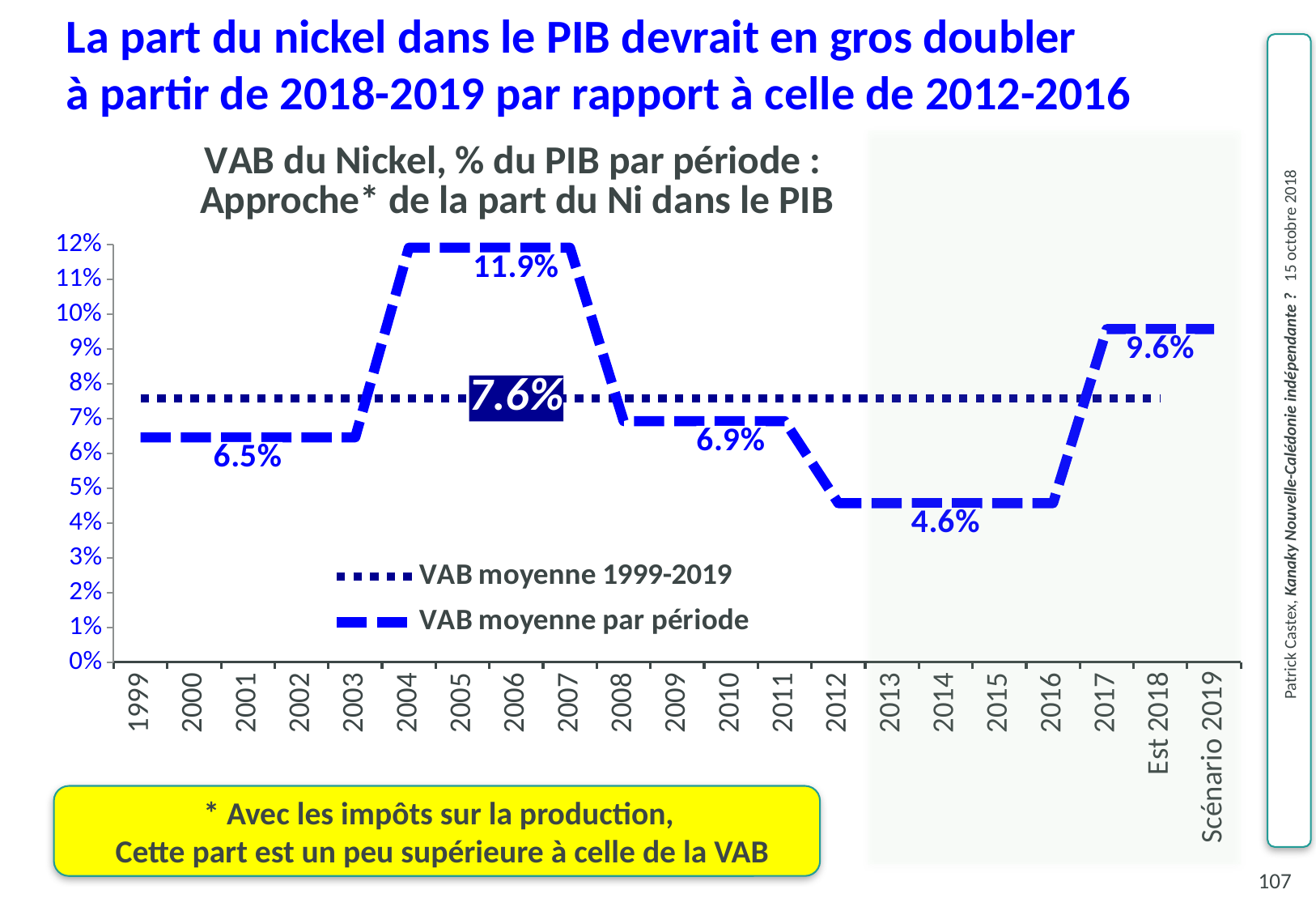

La part du nickel dans le PIB devrait en gros doubler
à partir de 2018-2019 par rapport à celle de 2012-2016

[unsupported chart]

* Avec les impôts sur la production,
Cette part est un peu supérieure à celle de la VAB